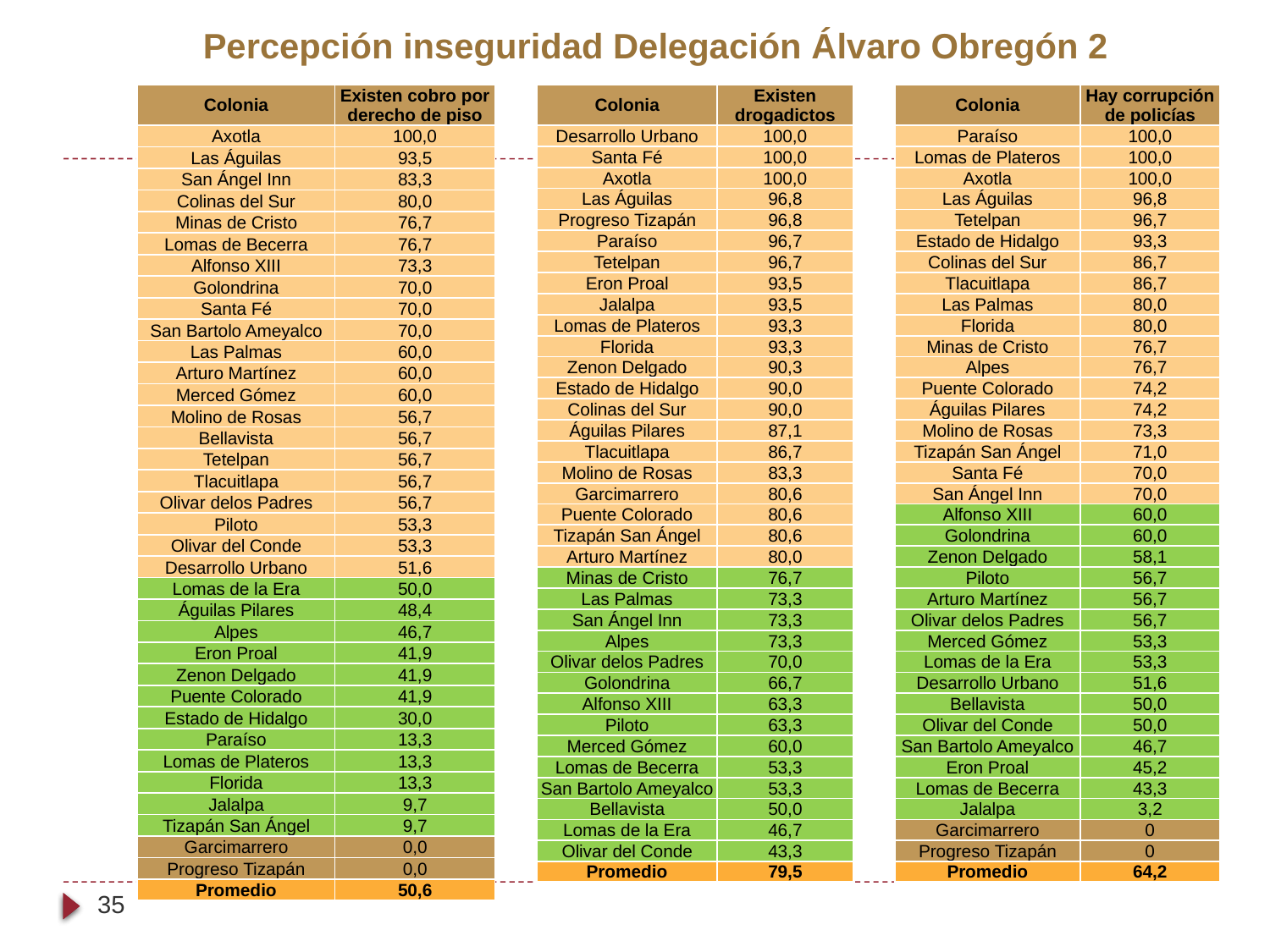

# Percepción inseguridad Delegación Álvaro Obregón 2
| Colonia | Existen drogadictos |
| --- | --- |
| Desarrollo Urbano | 100,0 |
| Santa Fé | 100,0 |
| Axotla | 100,0 |
| Las Águilas | 96,8 |
| Progreso Tizapán | 96,8 |
| Paraíso | 96,7 |
| Tetelpan | 96,7 |
| Eron Proal | 93,5 |
| Jalalpa | 93,5 |
| Lomas de Plateros | 93,3 |
| Florida | 93,3 |
| Zenon Delgado | 90,3 |
| Estado de Hidalgo | 90,0 |
| Colinas del Sur | 90,0 |
| Águilas Pilares | 87,1 |
| Tlacuitlapa | 86,7 |
| Molino de Rosas | 83,3 |
| Garcimarrero | 80,6 |
| Puente Colorado | 80,6 |
| Tizapán San Ángel | 80,6 |
| Arturo Martínez | 80,0 |
| Minas de Cristo | 76,7 |
| Las Palmas | 73,3 |
| San Ángel Inn | 73,3 |
| Alpes | 73,3 |
| Olivar delos Padres | 70,0 |
| Golondrina | 66,7 |
| Alfonso XIII | 63,3 |
| Piloto | 63,3 |
| Merced Gómez | 60,0 |
| Lomas de Becerra | 53,3 |
| San Bartolo Ameyalco | 53,3 |
| Bellavista | 50,0 |
| Lomas de la Era | 46,7 |
| Olivar del Conde | 43,3 |
| Promedio | 79,5 |
| Colonia | Hay corrupción de policías |
| --- | --- |
| Paraíso | 100,0 |
| Lomas de Plateros | 100,0 |
| Axotla | 100,0 |
| Las Águilas | 96,8 |
| Tetelpan | 96,7 |
| Estado de Hidalgo | 93,3 |
| Colinas del Sur | 86,7 |
| Tlacuitlapa | 86,7 |
| Las Palmas | 80,0 |
| Florida | 80,0 |
| Minas de Cristo | 76,7 |
| Alpes | 76,7 |
| Puente Colorado | 74,2 |
| Águilas Pilares | 74,2 |
| Molino de Rosas | 73,3 |
| Tizapán San Ángel | 71,0 |
| Santa Fé | 70,0 |
| San Ángel Inn | 70,0 |
| Alfonso XIII | 60,0 |
| Golondrina | 60,0 |
| Zenon Delgado | 58,1 |
| Piloto | 56,7 |
| Arturo Martínez | 56,7 |
| Olivar delos Padres | 56,7 |
| Merced Gómez | 53,3 |
| Lomas de la Era | 53,3 |
| Desarrollo Urbano | 51,6 |
| Bellavista | 50,0 |
| Olivar del Conde | 50,0 |
| San Bartolo Ameyalco | 46,7 |
| Eron Proal | 45,2 |
| Lomas de Becerra | 43,3 |
| Jalalpa | 3,2 |
| Garcimarrero | 0 |
| Progreso Tizapán | 0 |
| Promedio | 64,2 |
| Colonia | Existen cobro por derecho de piso |
| --- | --- |
| Axotla | 100,0 |
| Las Águilas | 93,5 |
| San Ángel Inn | 83,3 |
| Colinas del Sur | 80,0 |
| Minas de Cristo | 76,7 |
| Lomas de Becerra | 76,7 |
| Alfonso XIII | 73,3 |
| Golondrina | 70,0 |
| Santa Fé | 70,0 |
| San Bartolo Ameyalco | 70,0 |
| Las Palmas | 60,0 |
| Arturo Martínez | 60,0 |
| Merced Gómez | 60,0 |
| Molino de Rosas | 56,7 |
| Bellavista | 56,7 |
| Tetelpan | 56,7 |
| Tlacuitlapa | 56,7 |
| Olivar delos Padres | 56,7 |
| Piloto | 53,3 |
| Olivar del Conde | 53,3 |
| Desarrollo Urbano | 51,6 |
| Lomas de la Era | 50,0 |
| Águilas Pilares | 48,4 |
| Alpes | 46,7 |
| Eron Proal | 41,9 |
| Zenon Delgado | 41,9 |
| Puente Colorado | 41,9 |
| Estado de Hidalgo | 30,0 |
| Paraíso | 13,3 |
| Lomas de Plateros | 13,3 |
| Florida | 13,3 |
| Jalalpa | 9,7 |
| Tizapán San Ángel | 9,7 |
| Garcimarrero | 0,0 |
| Progreso Tizapán | 0,0 |
| Promedio | 50,6 |
35